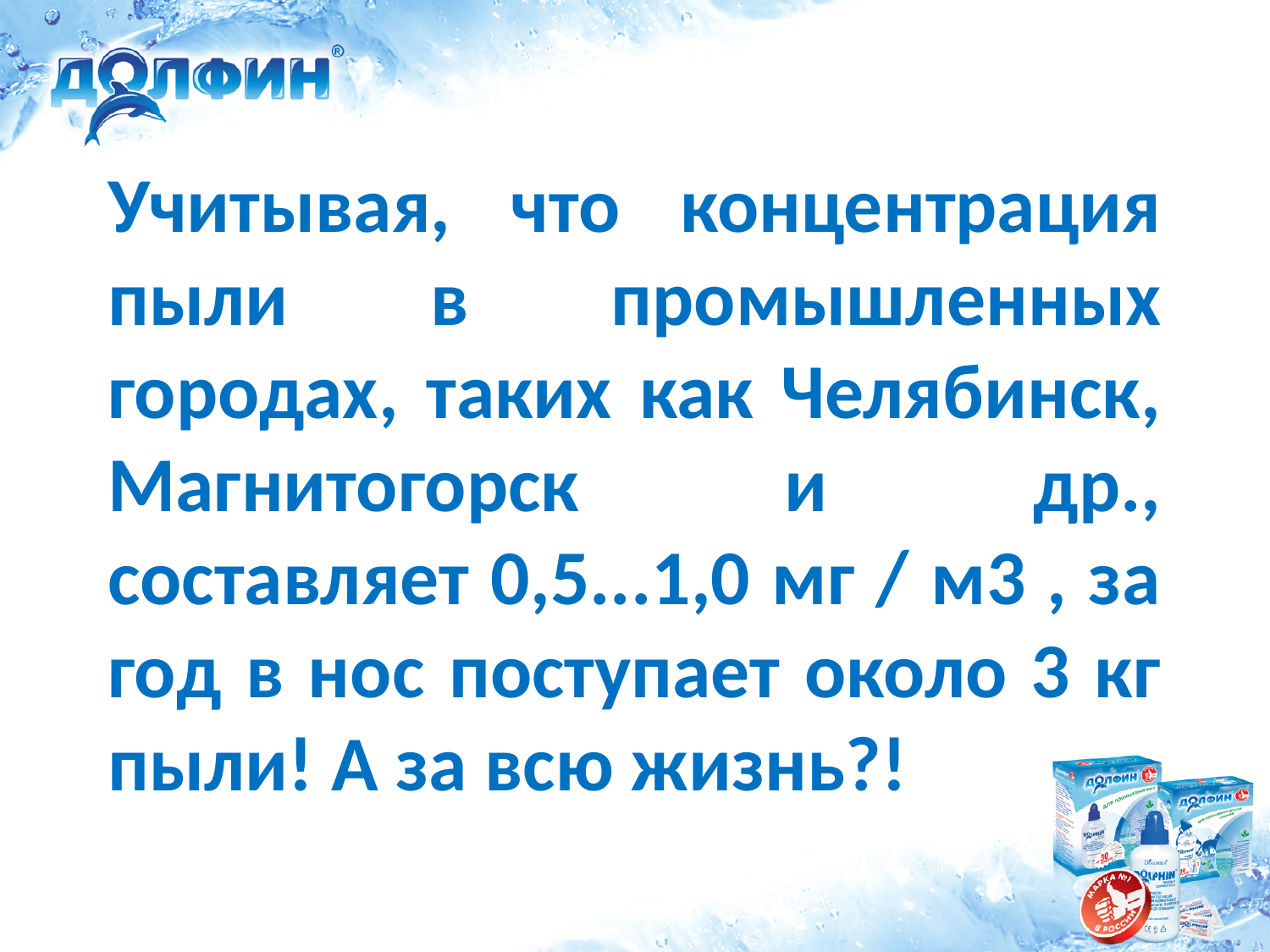

# Учитывая, что концентрация пыли в промышленных городах, таких как Челябинск, Магнитогорск и др., составляет 0,5...1,0 мг / м3 , за год в нос поступает около 3 кг пыли! А за всю жизнь?!